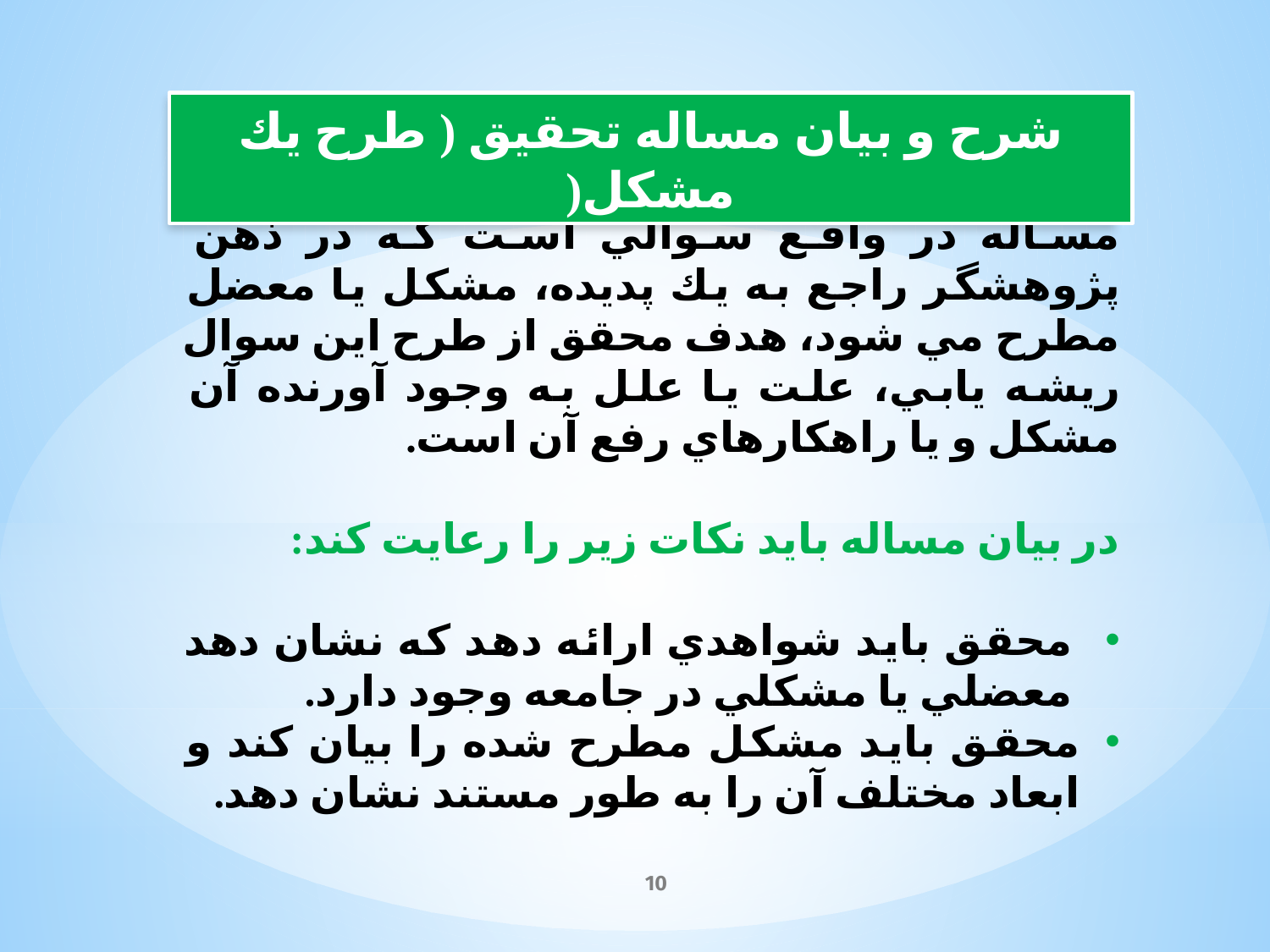

شرح و بيان مساله تحقيق ( طرح يك مشكل(
مساله در واقع سوالي است كه در ذهن پژوهشگر راجع به يك پديده، مشكل يا معضل مطرح مي شود، هدف محقق از طرح اين سوال ريشه يابي، علت يا علل به وجود آورنده آن مشكل و يا راهكارهاي رفع آن است.
در بيان مساله بايد نكات زير را رعايت كند:
محقق باید شواهدي ارائه دهد كه نشان دهد معضلي يا مشكلي در جامعه وجود دارد.
محقق بايد مشكل مطرح شده را بيان كند و ابعاد مختلف آن را به طور مستند نشان دهد.

10